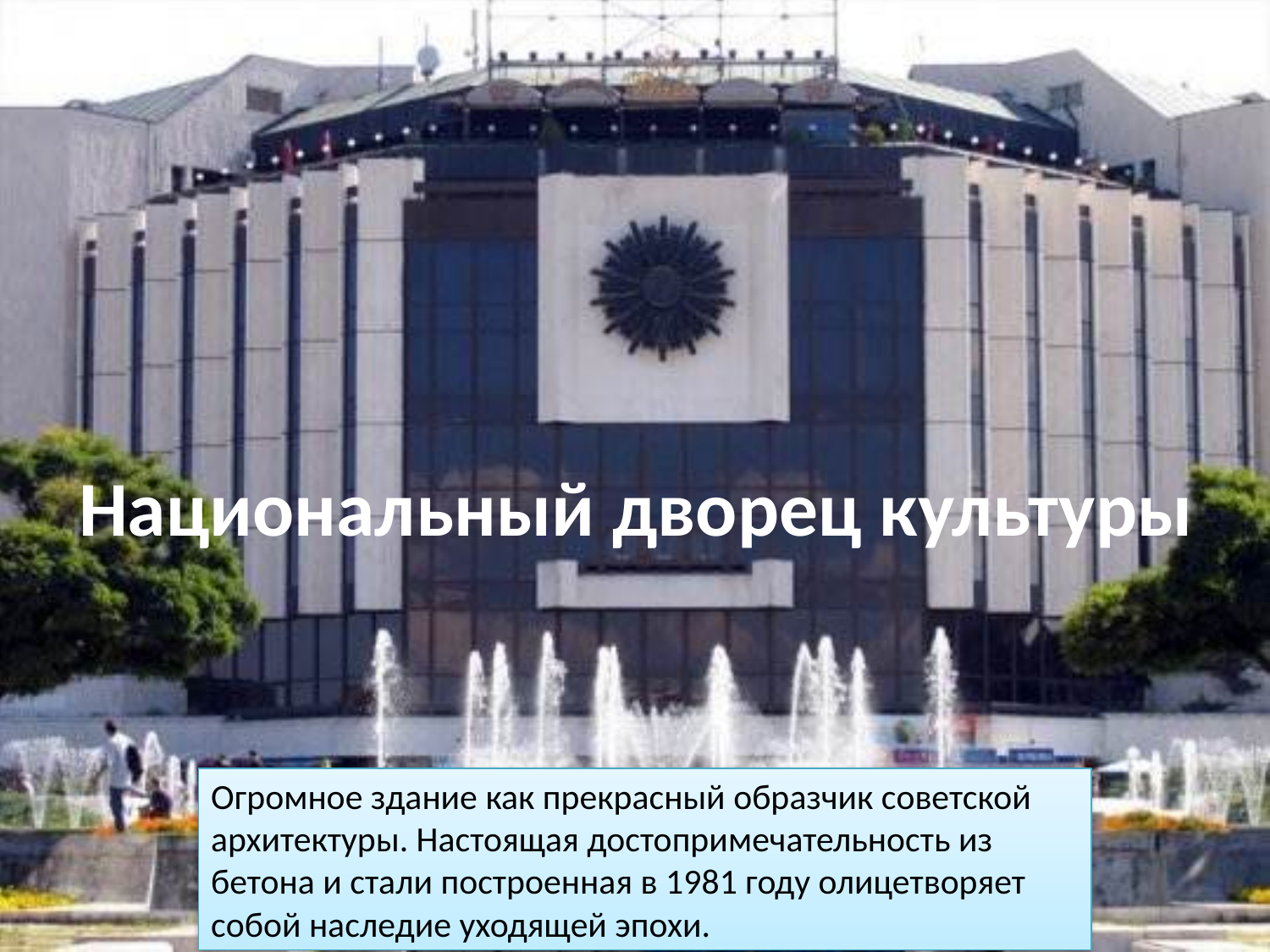

# Национальный дворец культуры
Огромное здание как прекрасный образчик советской архитектуры. Настоящая достопримечательность из бетона и стали построенная в 1981 году олицетворяет собой наследие уходящей эпохи.